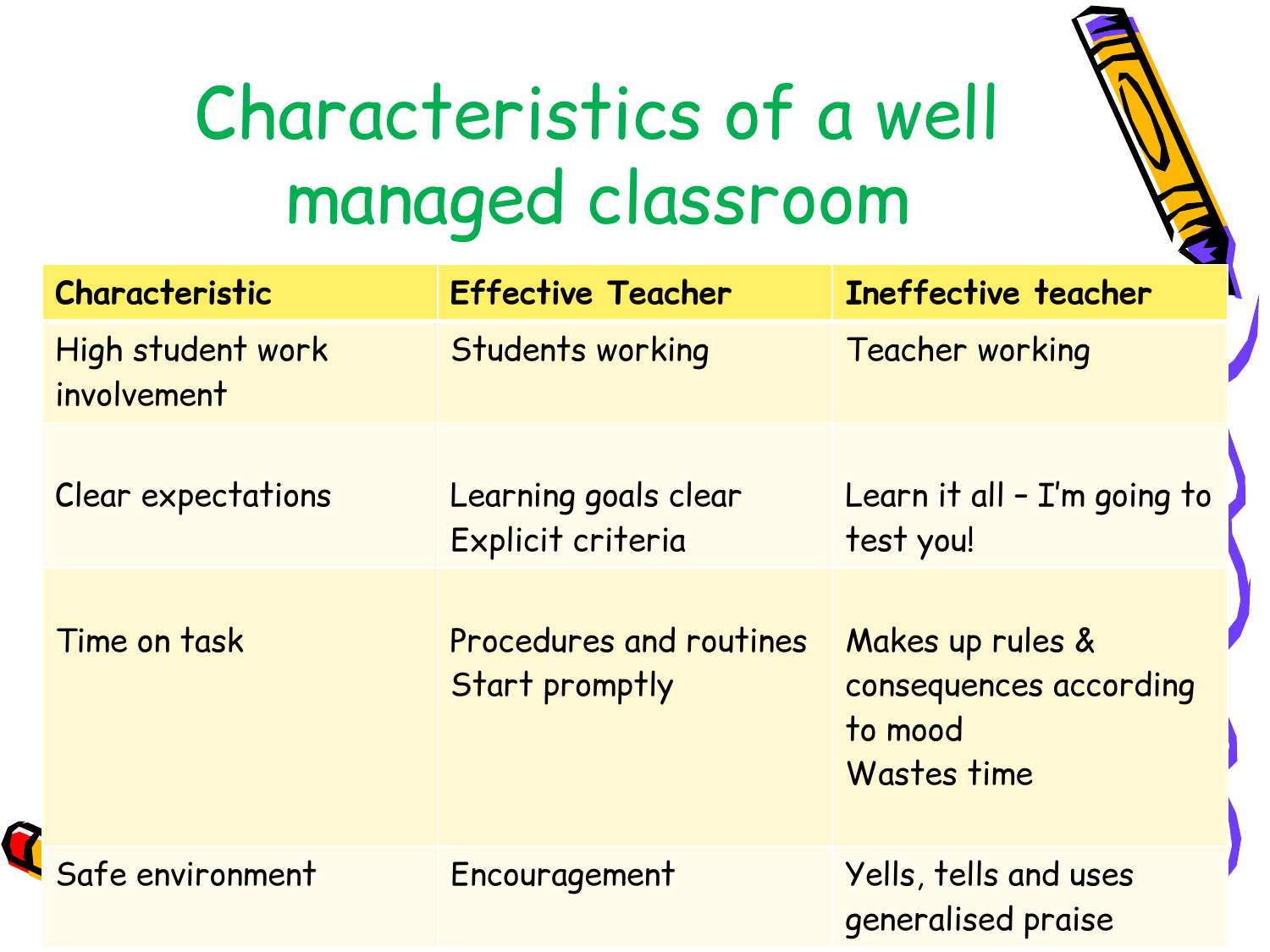

# Characteristics of a well managed classroom
| Characteristic | Effective Teacher | Ineffective teacher |
| --- | --- | --- |
| High student work involvement | Students working | Teacher working |
| Clear expectations | Learning goals clear Explicit criteria | Learn it all – I’m going to test you! |
| Time on task | Procedures and routines Start promptly | Makes up rules & consequences according to mood Wastes time |
| Safe environment | Encouragement | Yells, tells and uses generalised praise |